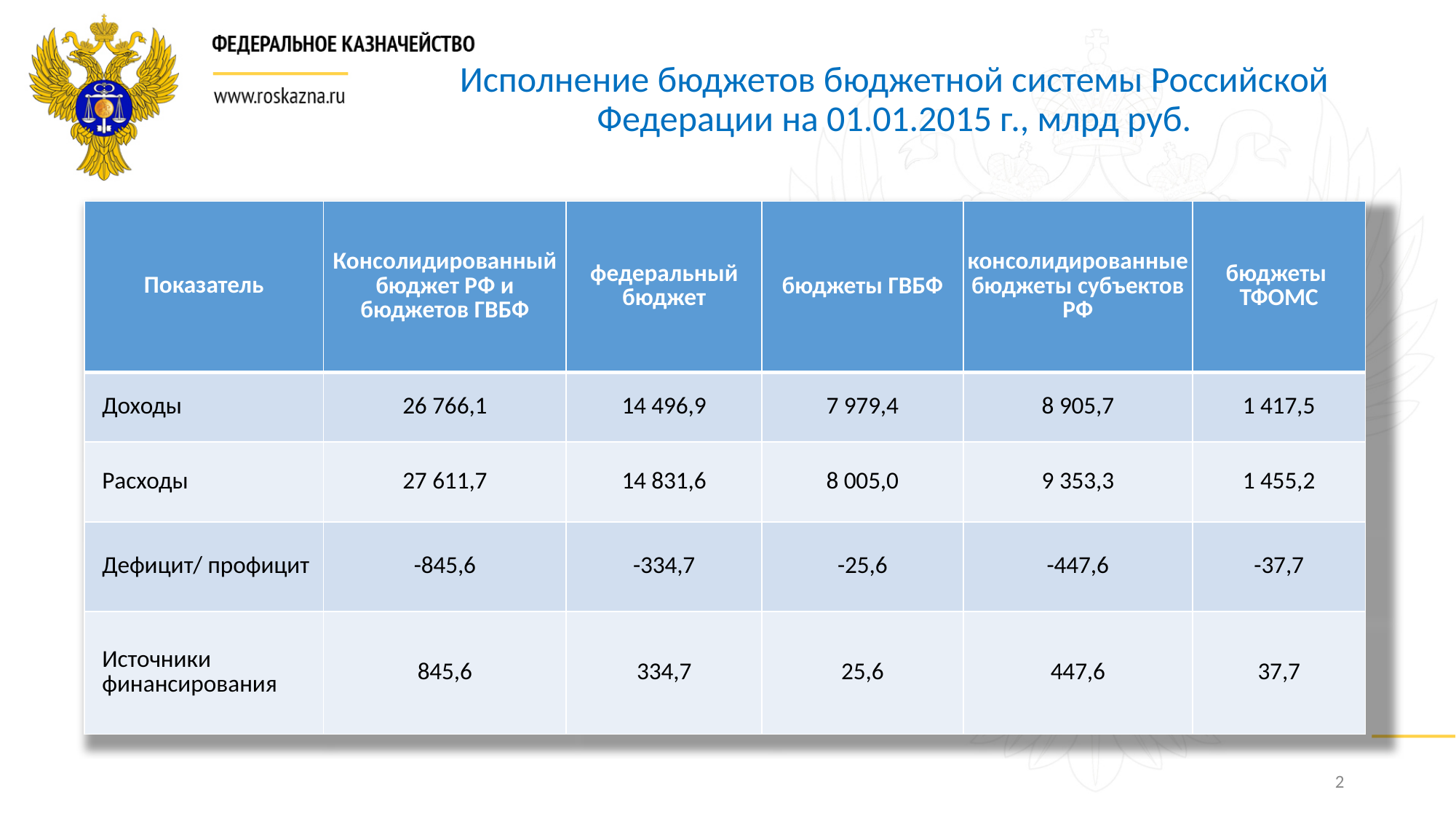

# Исполнение бюджетов бюджетной системы Российской Федерации на 01.01.2015 г., млрд руб.
| Показатель | Консолидированный бюджет РФ и бюджетов ГВБФ | федеральный бюджет | бюджеты ГВБФ | консолидированные бюджеты субъектов РФ | бюджеты ТФОМС |
| --- | --- | --- | --- | --- | --- |
| Доходы | 26 766,1 | 14 496,9 | 7 979,4 | 8 905,7 | 1 417,5 |
| Расходы | 27 611,7 | 14 831,6 | 8 005,0 | 9 353,3 | 1 455,2 |
| Дефицит/ профицит | -845,6 | -334,7 | -25,6 | -447,6 | -37,7 |
| Источники финансирования | 845,6 | 334,7 | 25,6 | 447,6 | 37,7 |
2